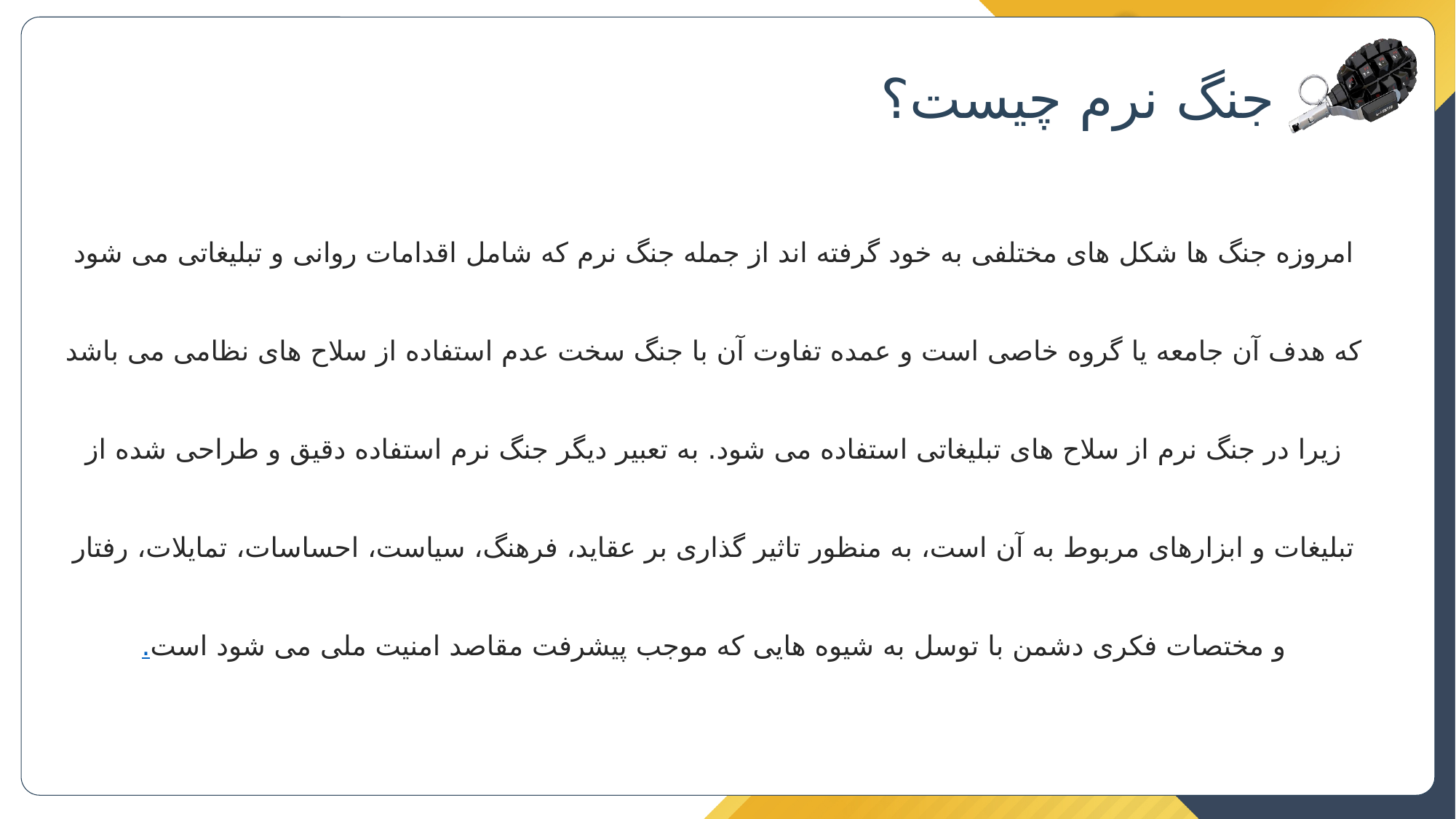

جنگ نرم چیست؟
امروزه جنگ ها شکل های مختلفی به خود گرفته اند از جمله جنگ نرم که شامل اقدامات روانی و تبلیغاتی می شود که هدف آن جامعه یا گروه خاصی است و عمده تفاوت آن با جنگ سخت عدم استفاده از سلاح های نظامی می باشد زیرا در جنگ نرم از سلاح های تبلیغاتی استفاده می شود. به تعبیر دیگر جنگ نرم استفاده دقیق و طراحی شده از تبلیغات و ابزارهای مربوط به آن است، به منظور تاثیر گذاری بر عقاید، فرهنگ، سیاست، احساسات، تمایلات، رفتار و مختصات فکری دشمن با توسل به شیوه هایی که موجب پیشرفت مقاصد امنیت ملی می شود است.